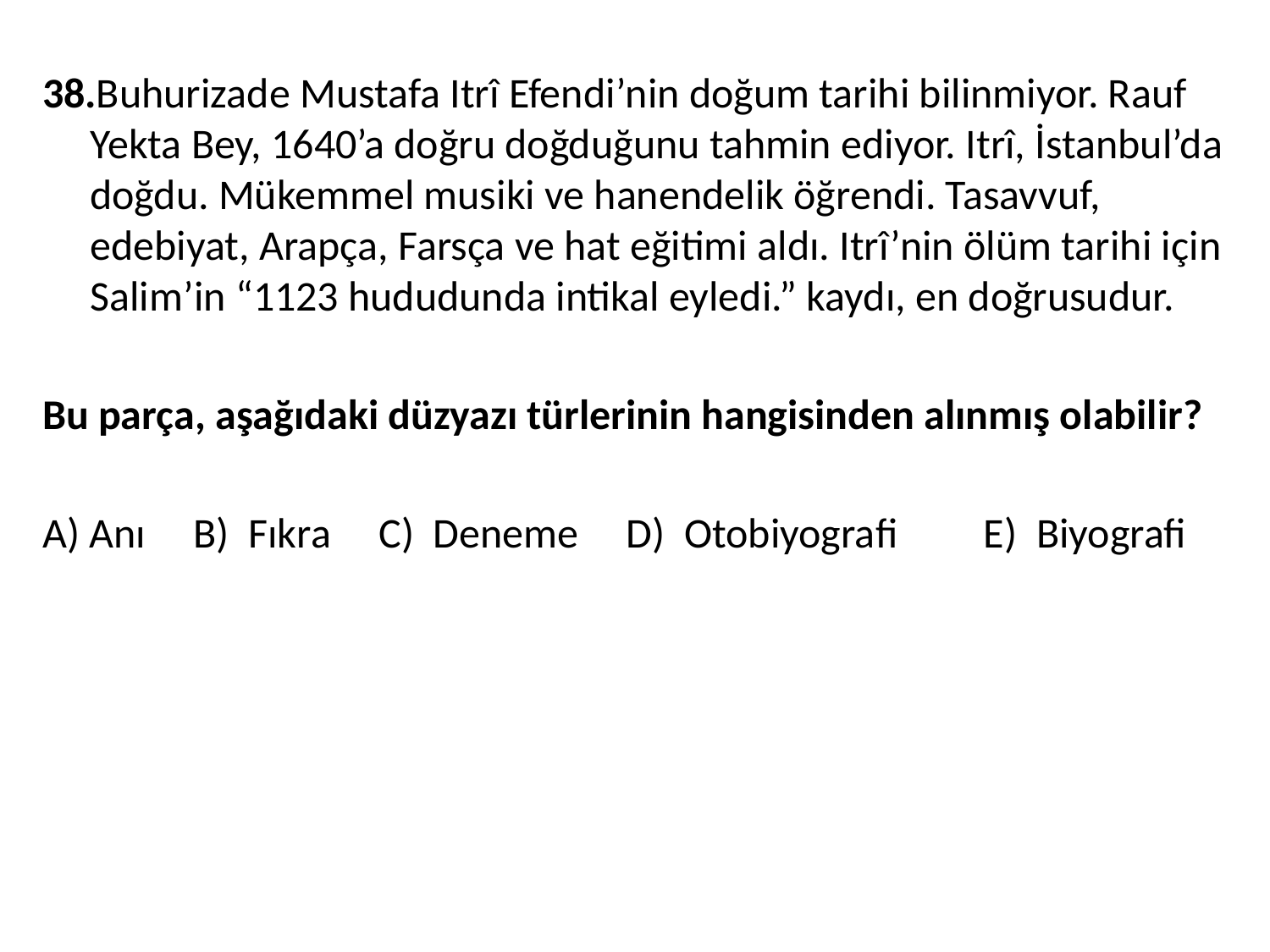

38.Buhurizade Mustafa Itrî Efendi’nin doğum tarihi bilinmiyor. Rauf Yekta Bey, 1640’a doğru doğduğunu tahmin ediyor. Itrî, İstanbul’da doğdu. Mükemmel musiki ve hanendelik öğrendi. Tasavvuf, edebiyat, Arapça, Farsça ve hat eğitimi aldı. Itrî’nin ölüm tarihi için Salim’in “1123 hududunda intikal eyledi.” kaydı, en doğrusudur.

Bu parça, aşağıdaki düzyazı türlerinin hangisinden alınmış olabilir?

A) Anı     B)  Fıkra     C)  Deneme     D)  Otobiyograﬁ         E)  Biyograﬁ